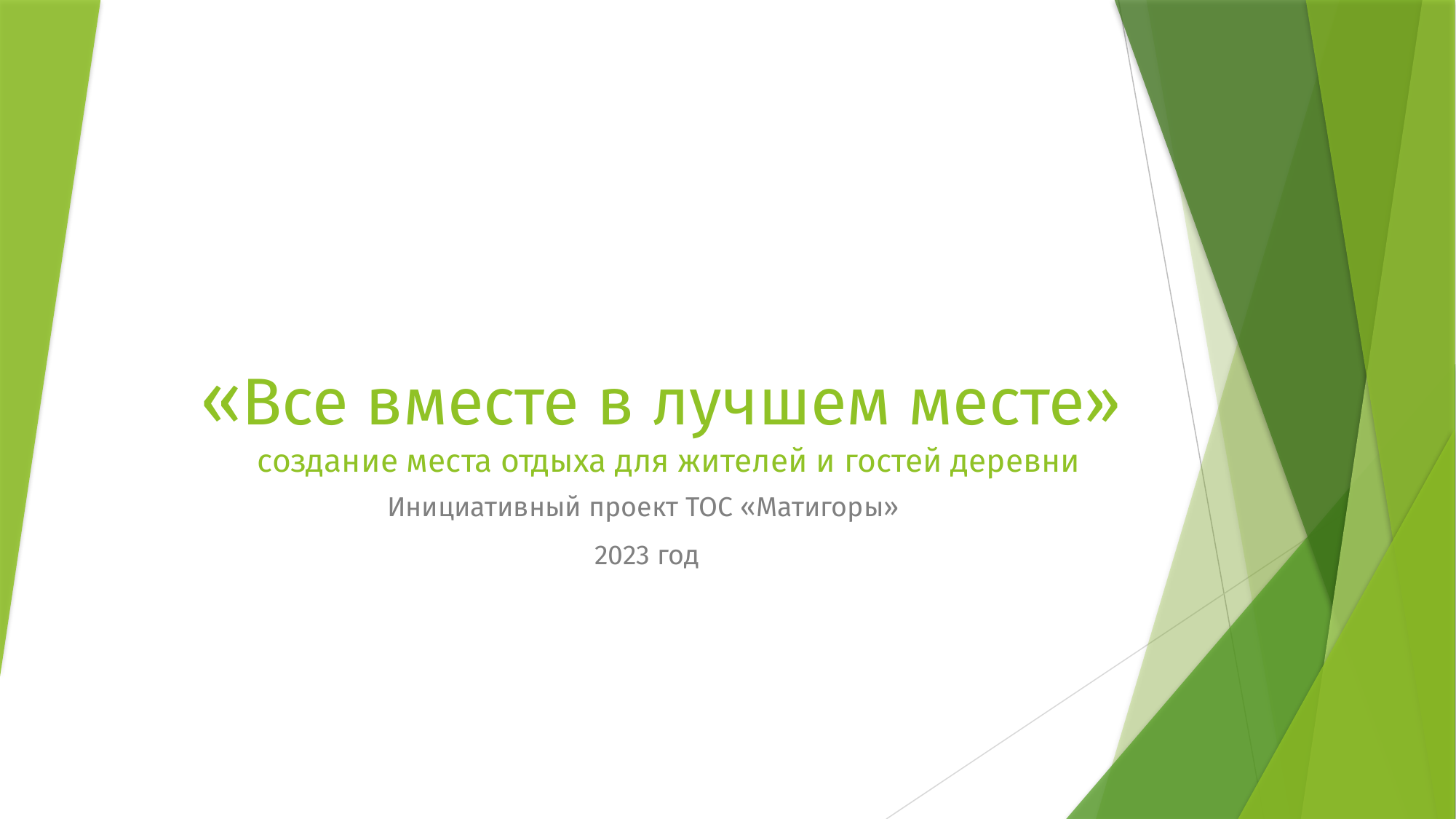

# «Все вместе в лучшем месте» создание места отдыха для жителей и гостей деревни
Инициативный проект ТОС «Матигоры»
 2023 год